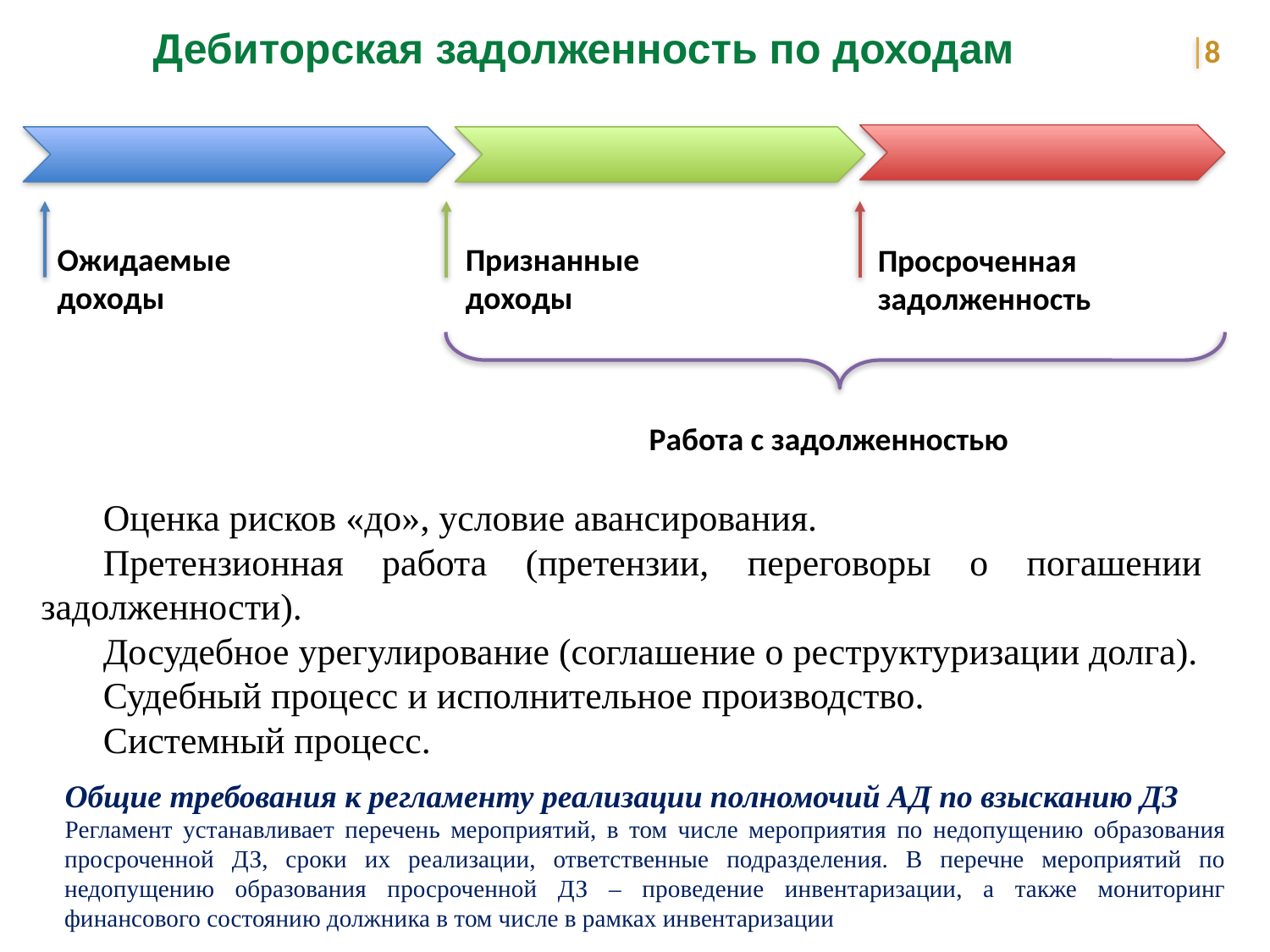

Дебиторская задолженность по доходам
8

Ожидаемые доходы
Признанные доходы
Просроченная задолженность
Работа с задолженностью
Оценка рисков «до», условие авансирования.
Претензионная работа (претензии, переговоры о погашении задолженности).
Досудебное урегулирование (соглашение о реструктуризации долга).
Судебный процесс и исполнительное производство.
Системный процесс.
Общие требования к регламенту реализации полномочий АД по взысканию ДЗ
Регламент устанавливает перечень мероприятий, в том числе мероприятия по недопущению образования просроченной ДЗ, сроки их реализации, ответственные подразделения. В перечне мероприятий по недопущению образования просроченной ДЗ – проведение инвентаризации, а также мониторинг финансового состоянию должника в том числе в рамках инвентаризации